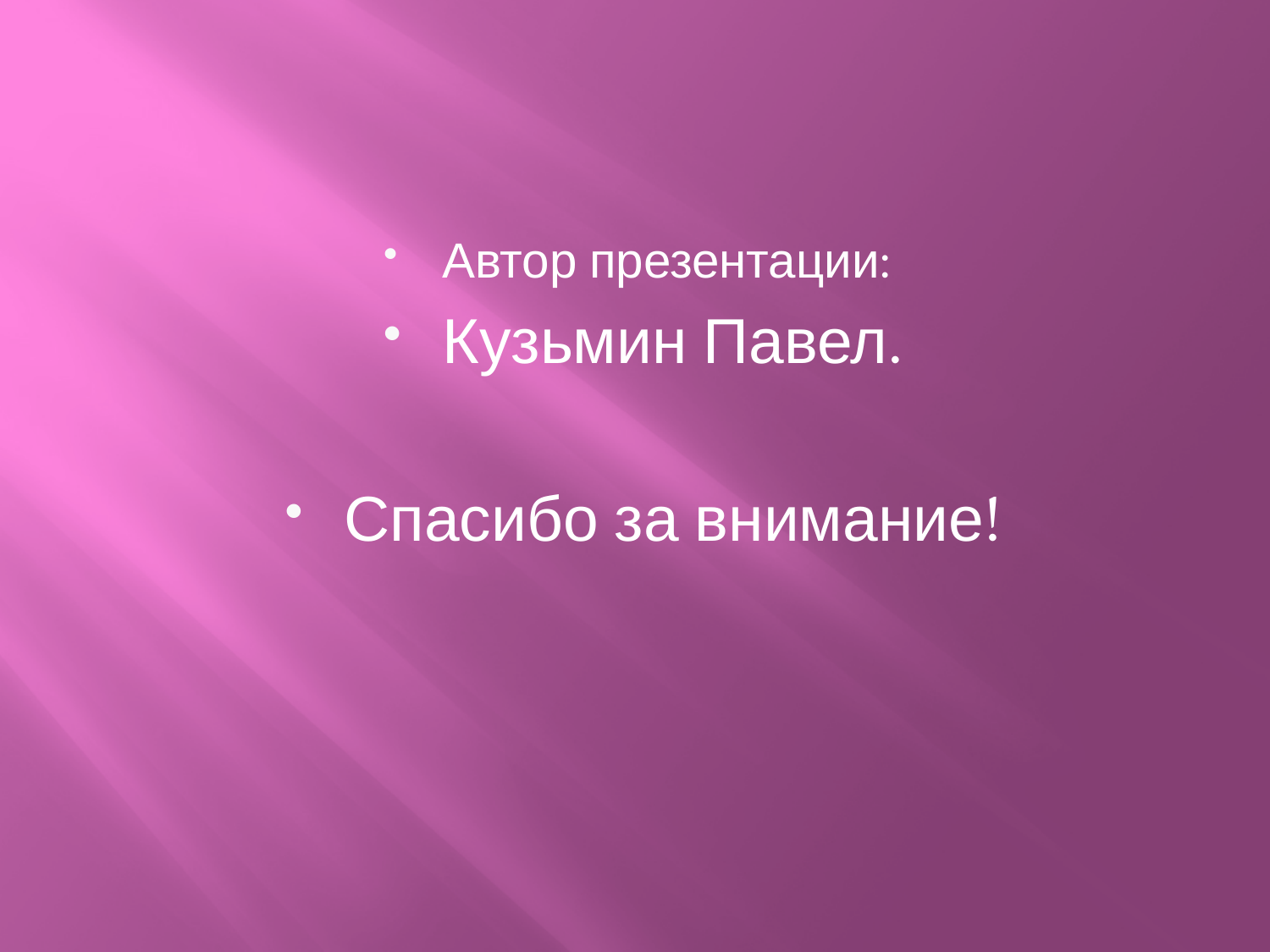

Автор презентации:
Кузьмин Павел.

Спасибо за внимание!